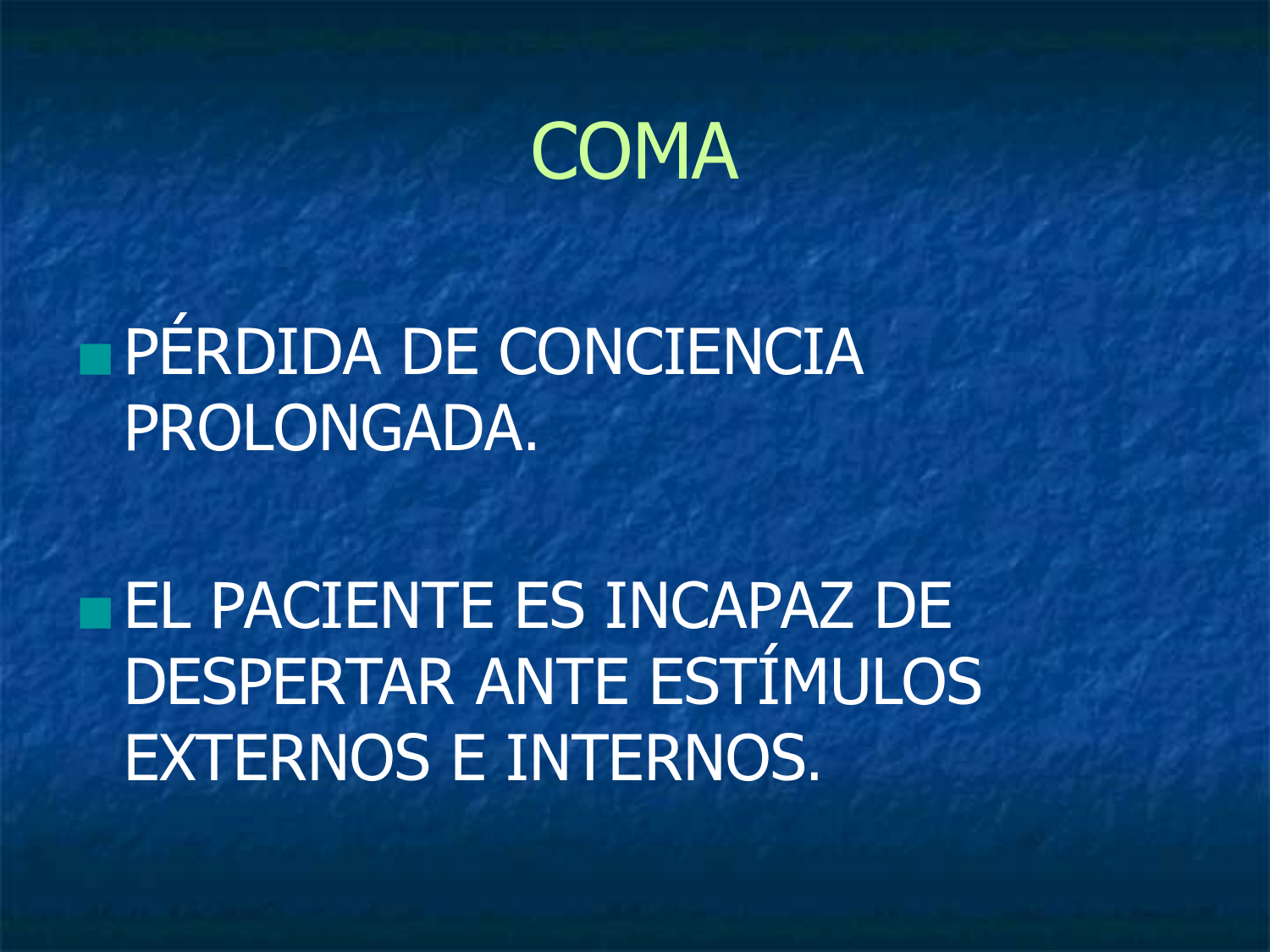

# COMA

PÉRDIDA DE CONCIENCIA PROLONGADA.

EL PACIENTE ES INCAPAZ DE DESPERTAR ANTE ESTÍMULOS EXTERNOS E INTERNOS.